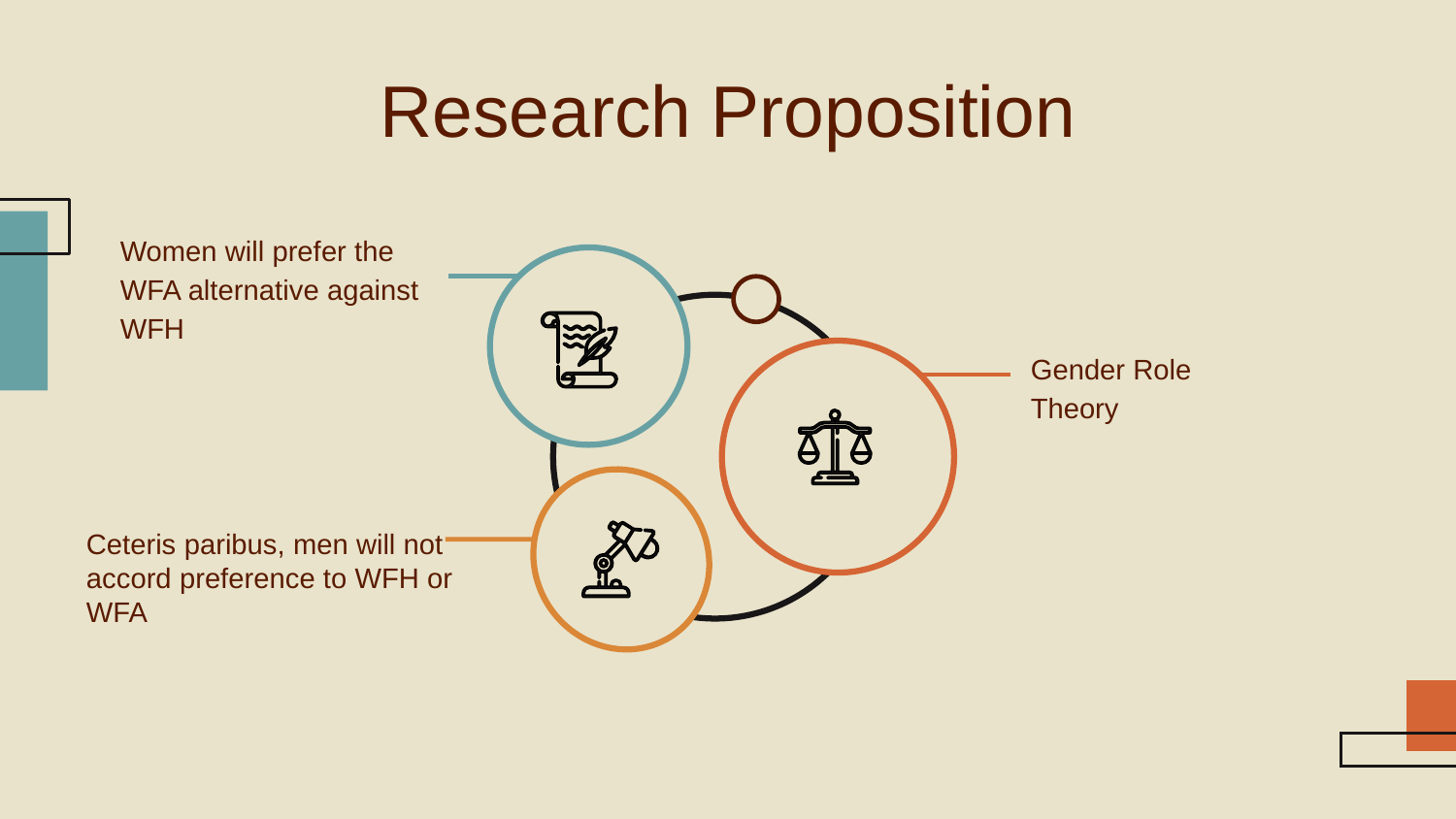

# Research Proposition

Women will prefer the WFA alternative against WFH

Gender Role Theory

Ceteris paribus, men will not accord preference to WFH or WFA